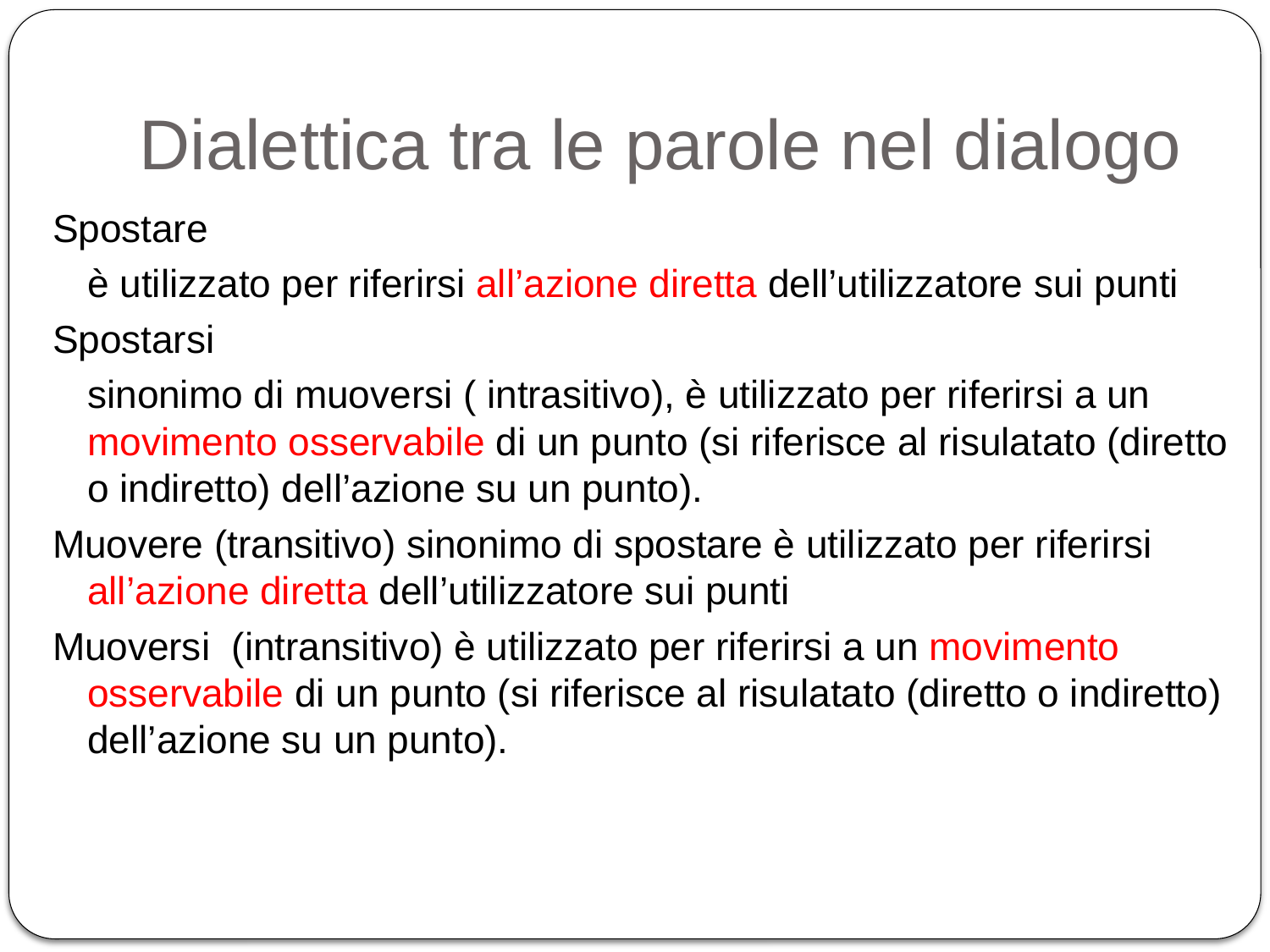

# Dialettica tra le parole nel dialogo
Spostare
	è utilizzato per riferirsi all’azione diretta dell’utilizzatore sui punti
Spostarsi
	sinonimo di muoversi ( intrasitivo), è utilizzato per riferirsi a un movimento osservabile di un punto (si riferisce al risulatato (diretto o indiretto) dell’azione su un punto).
Muovere (transitivo) sinonimo di spostare è utilizzato per riferirsi all’azione diretta dell’utilizzatore sui punti
Muoversi  (intransitivo) è utilizzato per riferirsi a un movimento osservabile di un punto (si riferisce al risulatato (diretto o indiretto) dell’azione su un punto).